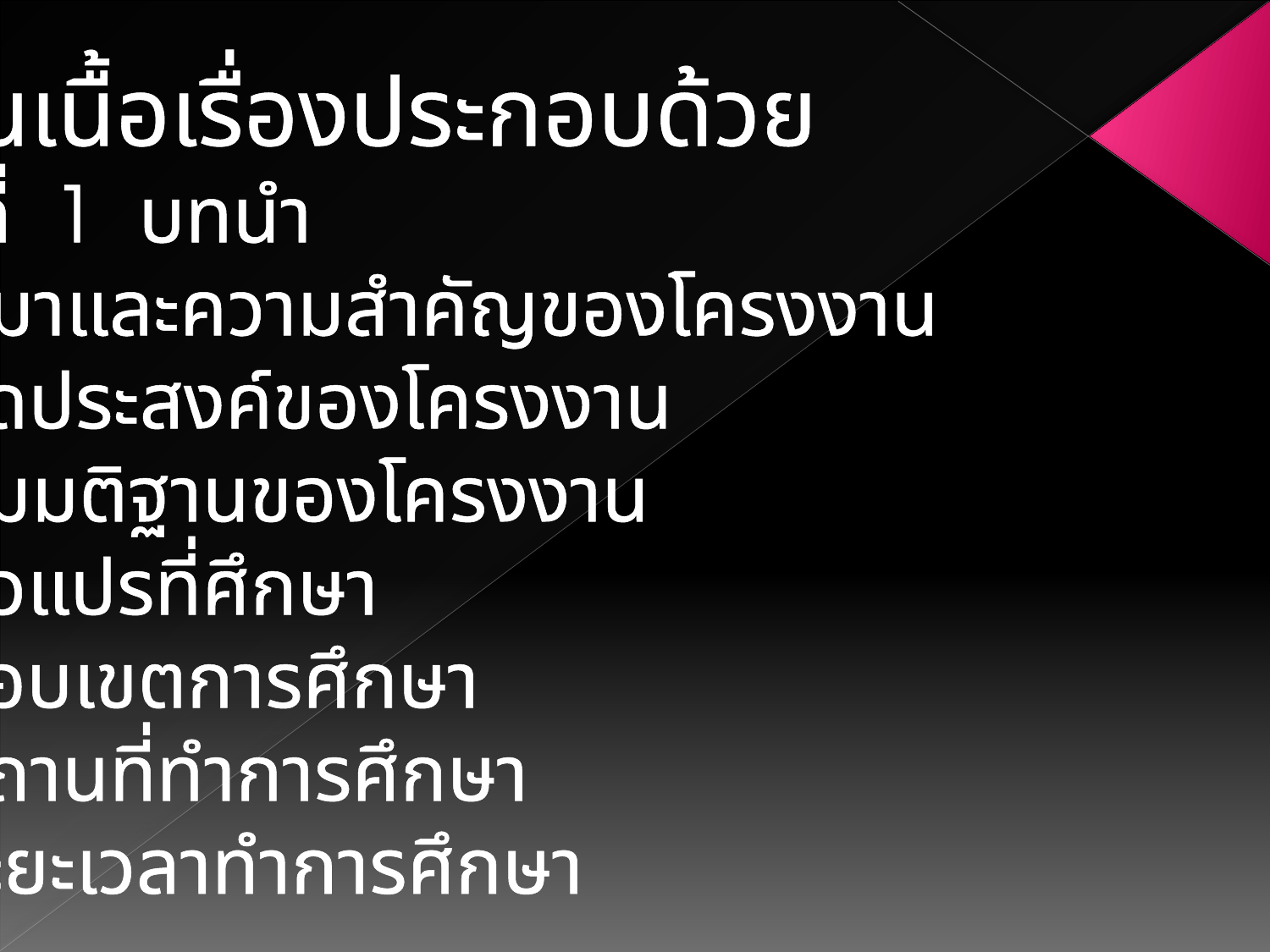

ส่วนเนื้อเรื่องประกอบด้วย
บทที่  1  บทนำ
  -ที่มาและความสำคัญของโครงงาน
  -จุดประสงค์ของโครงงาน
  -สมมติฐานของโครงงาน
  -ตัวแปรที่ศึกษา
  -ขอบเขตการศึกษา
  -สถานที่ทำการศึกษา
  -ระยะเวลาทำการศึกษา